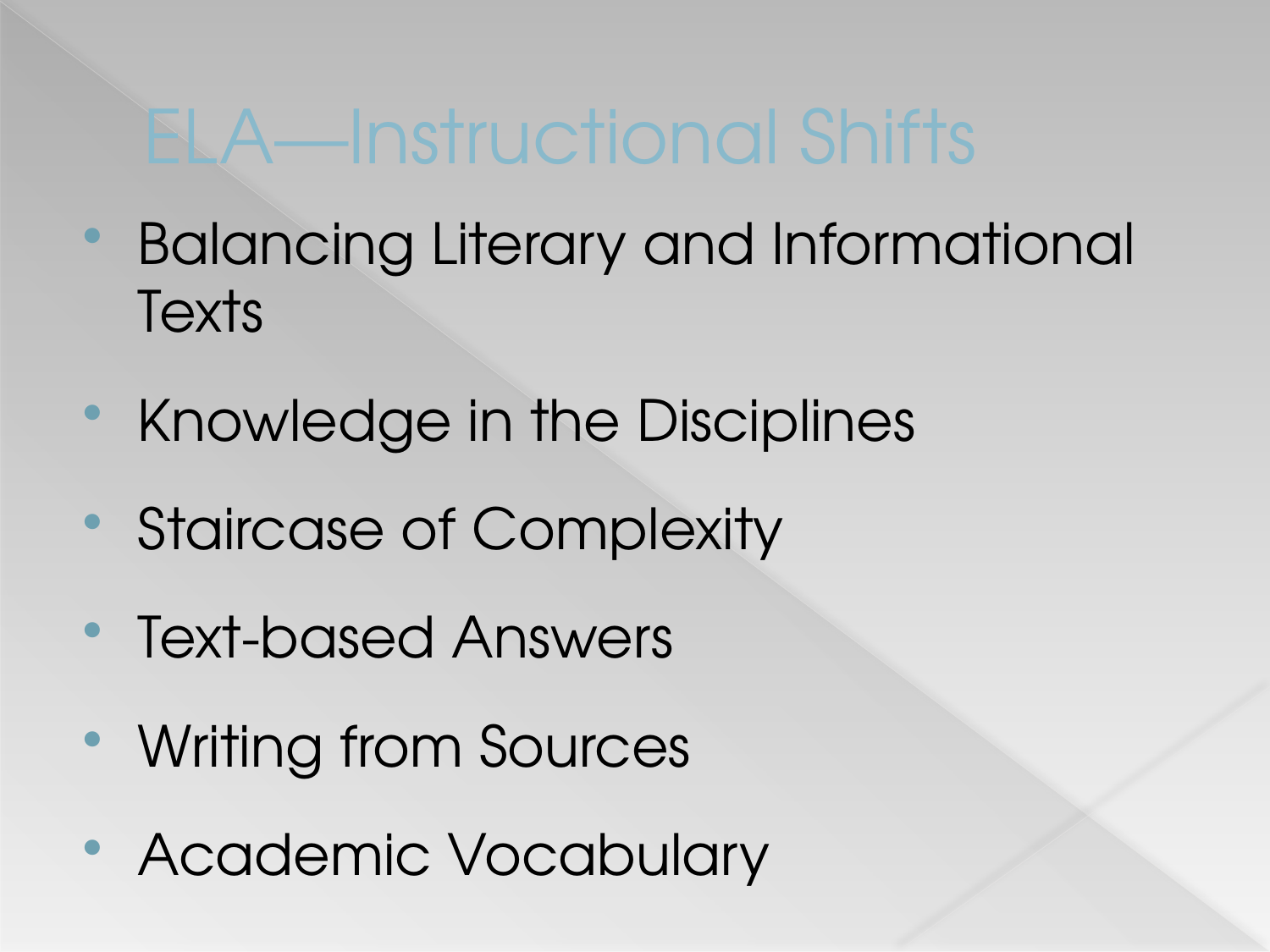

# ELA—Instructional Shifts
Balancing Literary and Informational Texts
Knowledge in the Disciplines
Staircase of Complexity
Text-based Answers
Writing from Sources
Academic Vocabulary